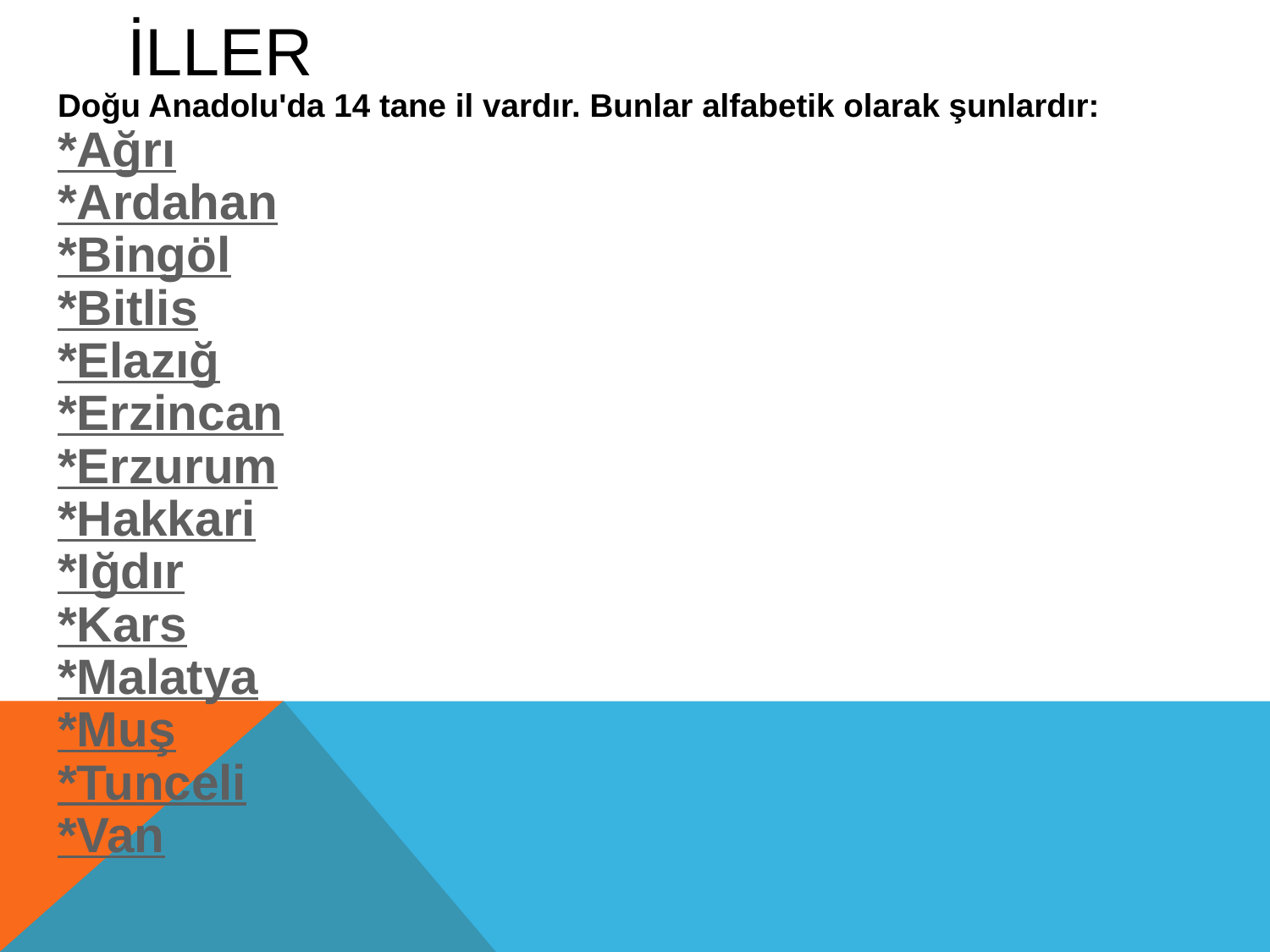

# İller
Doğu Anadolu'da 14 tane il vardır. Bunlar alfabetik olarak şunlardır:
*Ağrı
*Ardahan
*Bingöl
*Bitlis
*Elazığ
*Erzincan
*Erzurum
*Hakkari
*Iğdır
*Kars
*Malatya
*Muş
*Tunceli
*Van